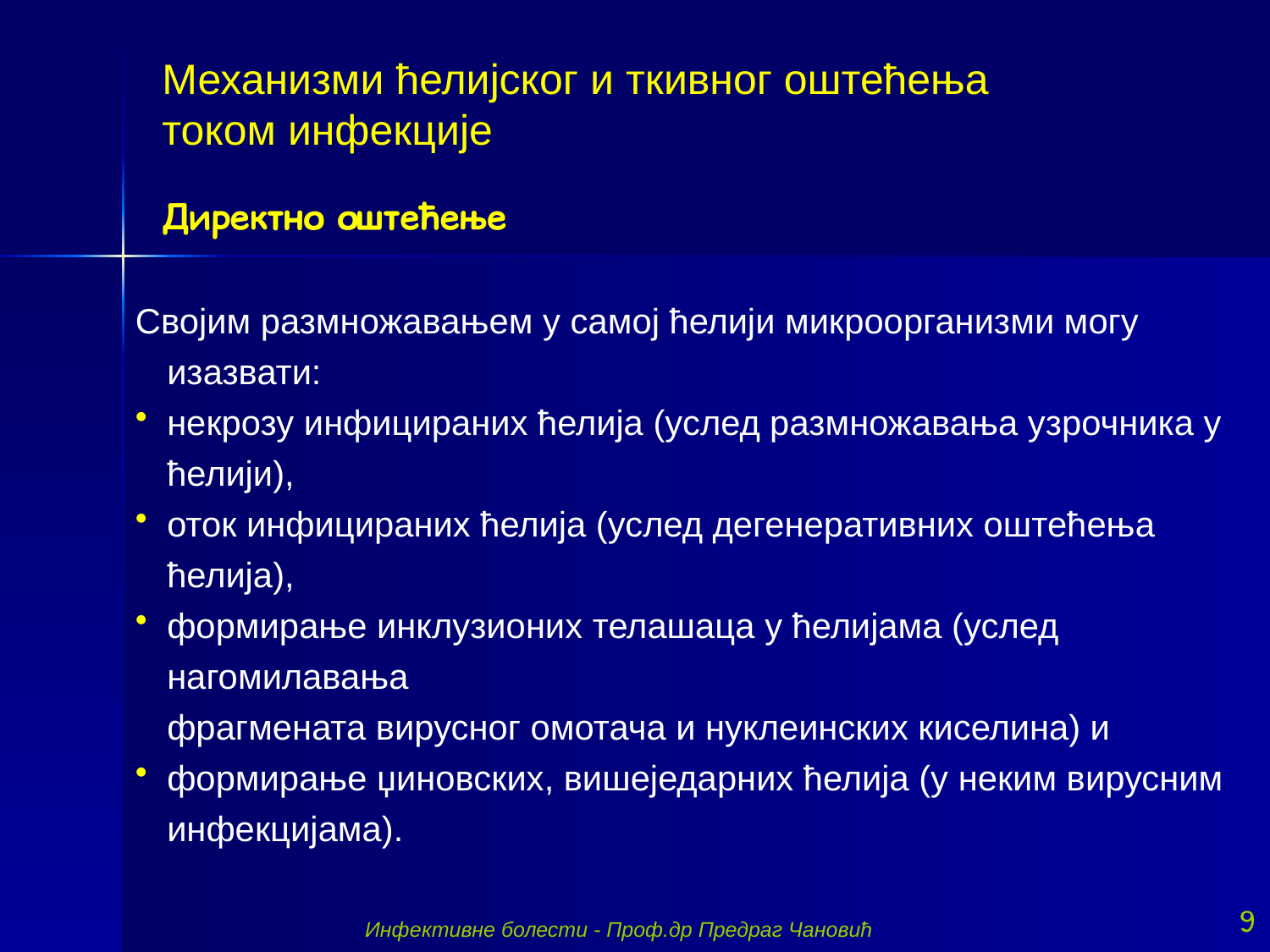

Механизми ћелијског и ткивног оштећења током инфекције
Директно оштећење
Својим размножавањем у самој ћелији микроорганизми могу изазвати:
некрозу инфицираних ћелија (услед размножавања узрочника у ћелији),
оток инфицираних ћелија (услед дегенеративних оштећења ћелија),
формирање инклузионих телашаца у ћелијама (услед нагомилавања
фрагмената вирусног омотача и нуклеинских киселина) и
формирање џиновских, вишеједарних ћелија (у неким вирусним
инфекцијама).
9
Инфективне болести - Проф.др Предраг Чановић